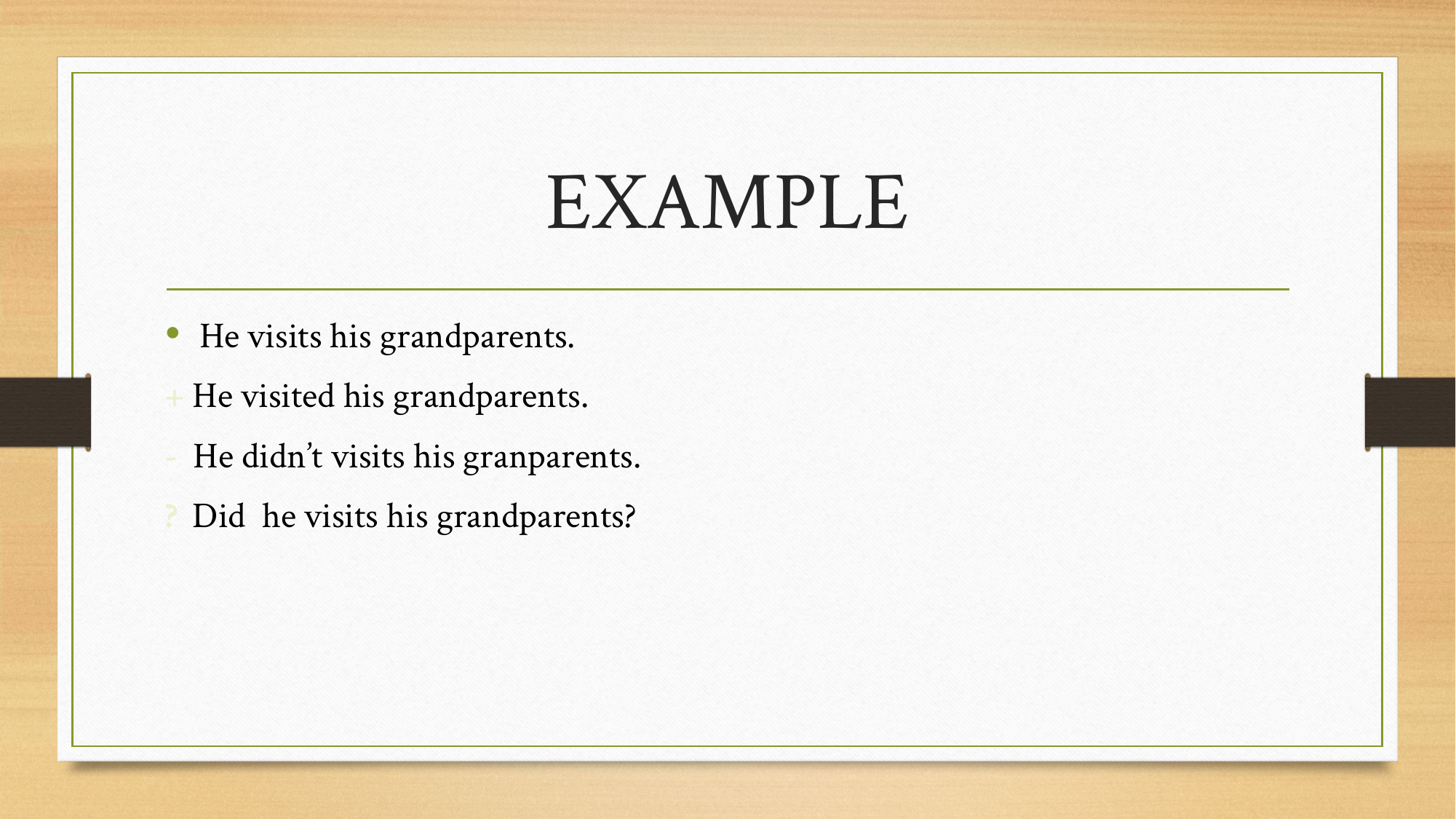

# EXAMPLE
He visits his grandparents.
+ He visited his grandparents.
-  He didn’t visits his granparents.
?  Did  he visits his grandparents?